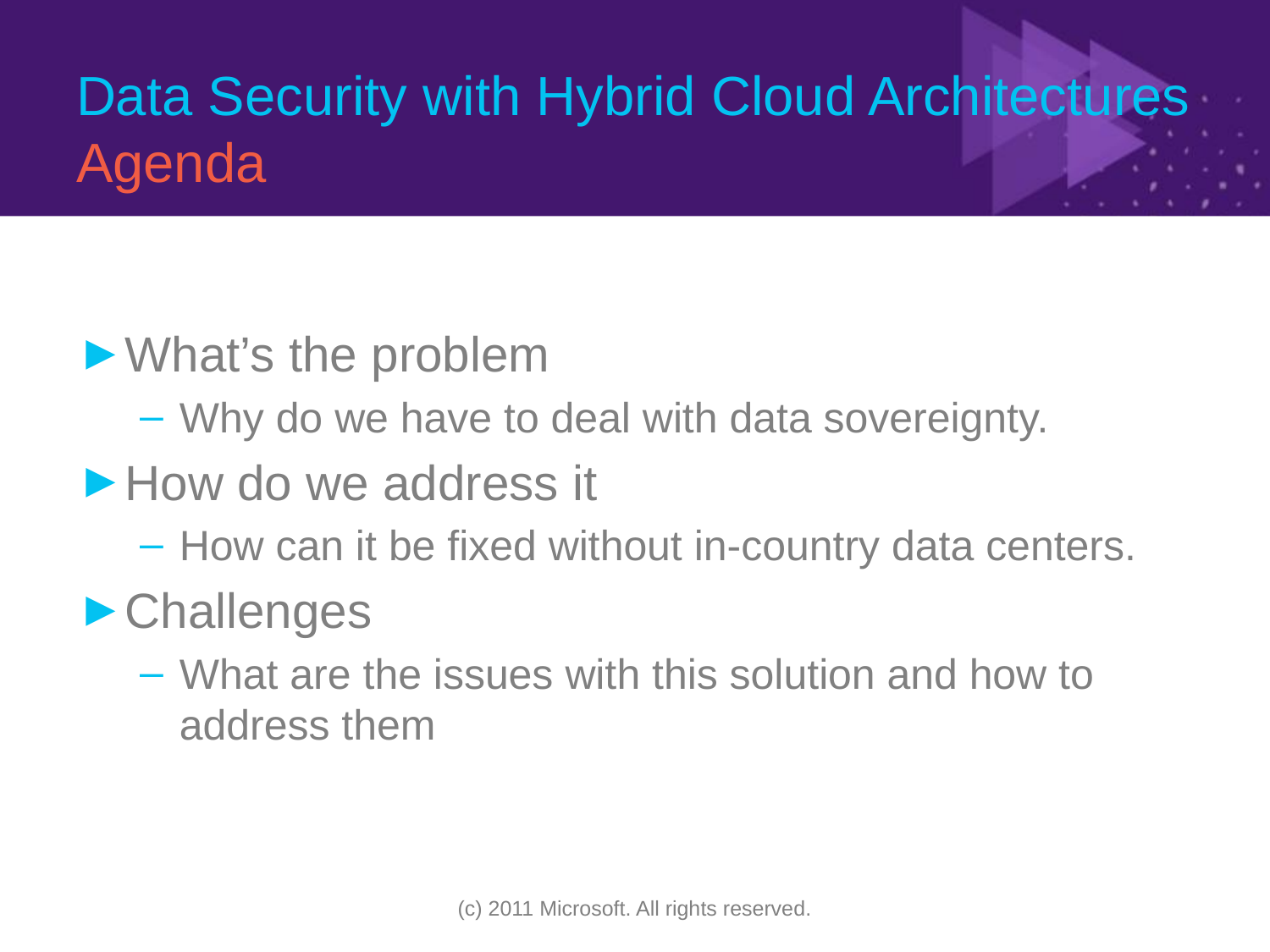

# Data Security with Hybrid Cloud Architectures Agenda
What’s the problem
Why do we have to deal with data sovereignty.
How do we address it
How can it be fixed without in-country data centers.
Challenges
What are the issues with this solution and how to address them
(c) 2011 Microsoft. All rights reserved.